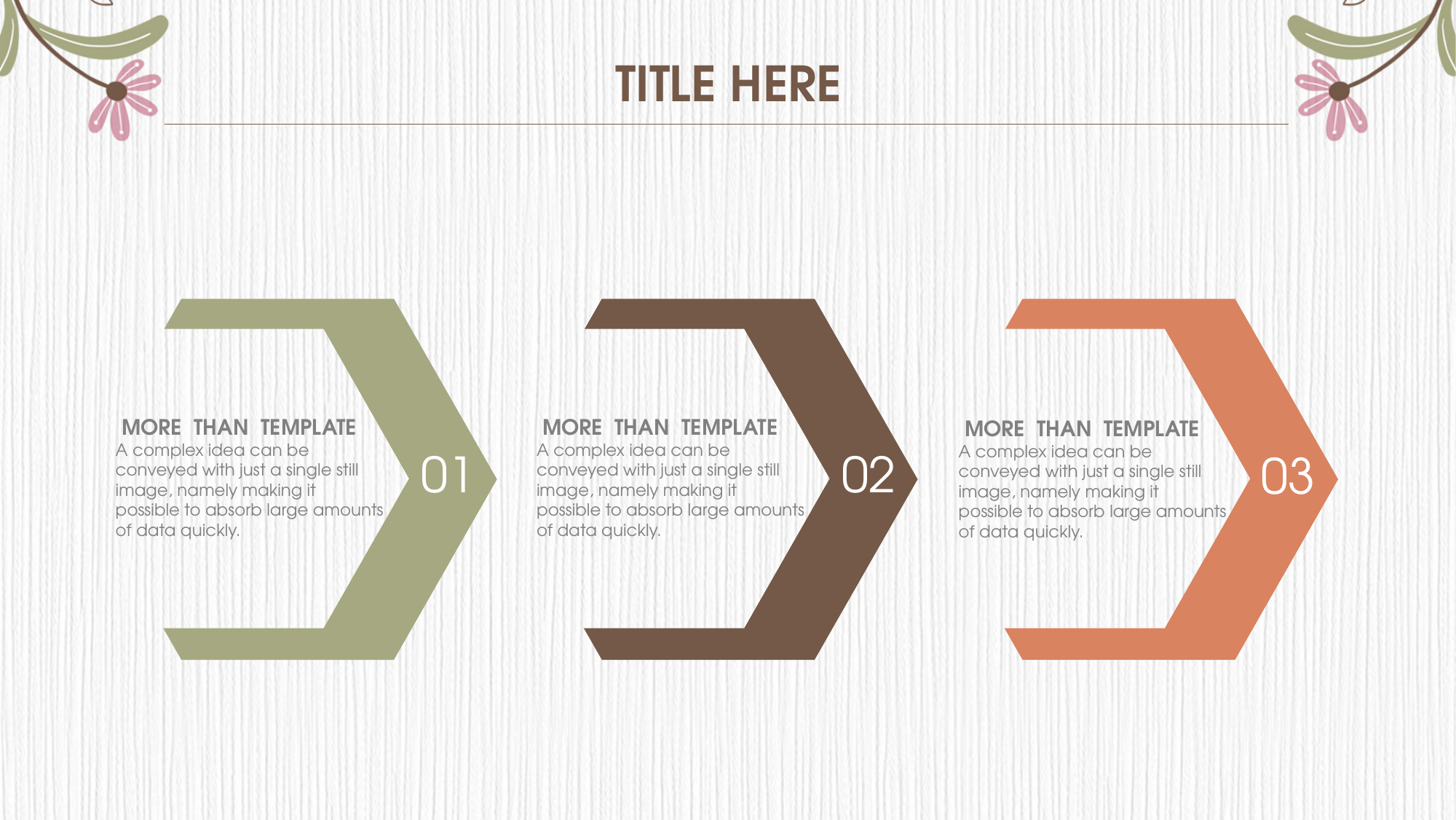

TITLE HERE

 MORE  THAN  TEMPLATE
A complex idea can be conveyed with just a single still image, namely making it possible to absorb large amounts of data quickly.

 MORE  THAN  TEMPLATE
A complex idea can be conveyed with just a single still image, namely making it possible to absorb large amounts of data quickly.

 MORE  THAN  TEMPLATE
A complex idea can be conveyed with just a single still image, namely making it possible to absorb large amounts of data quickly.

01
02
03